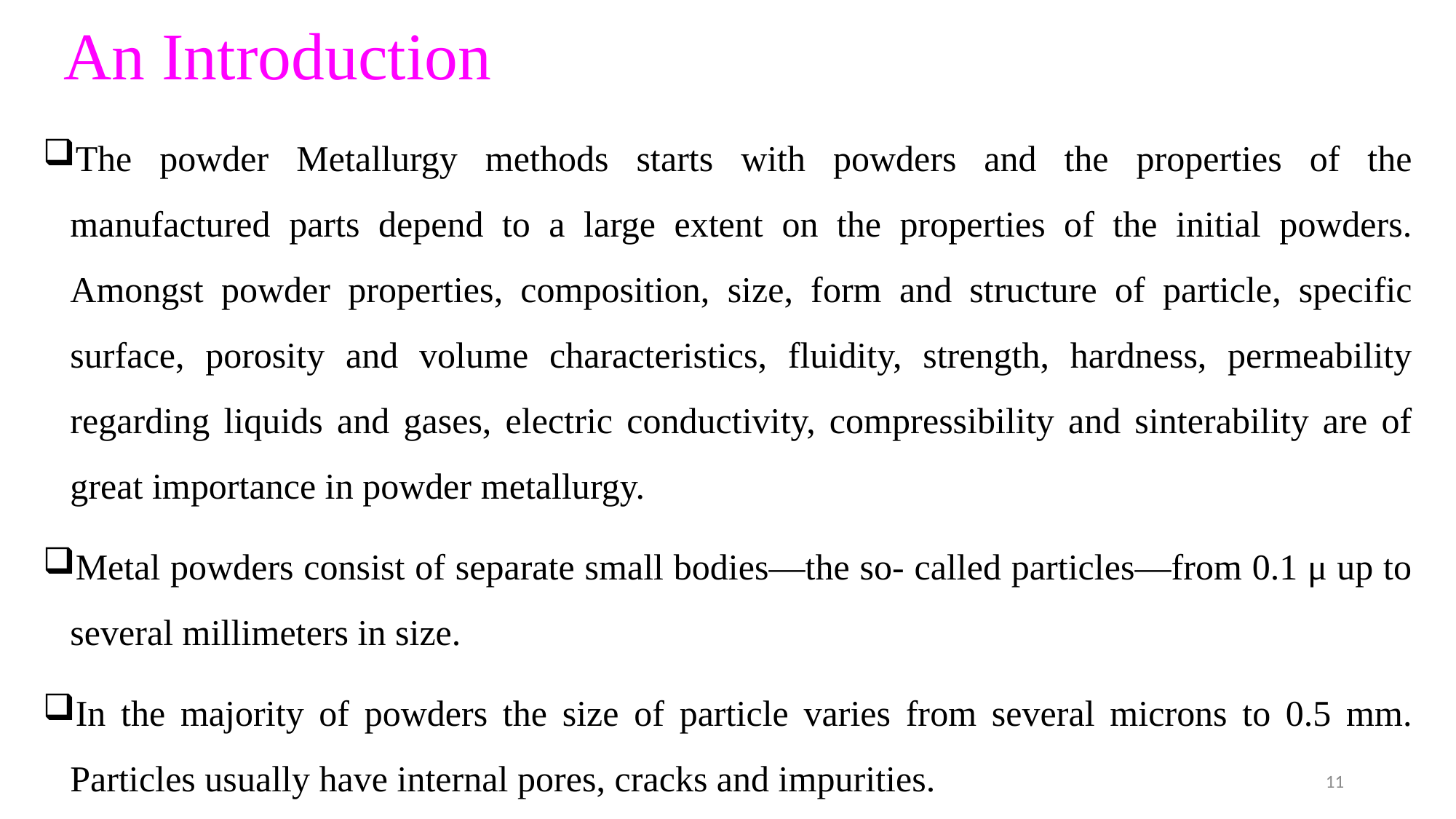

# An Introduction
The powder Metallurgy methods starts with powders and the properties of the manufactured parts depend to a large extent on the properties of the initial powders. Amongst powder properties, composition, size, form and structure of particle, specific surface, porosity and volume characteristics, fluidity, strength, hardness, permeability regarding liquids and gases, electric conductivity, compressibility and sinterability are of great importance in powder metallurgy.
Metal powders consist of separate small bodies—the so- called particles—from 0.1 μ up to several millimeters in size.
In the majority of powders the size of particle varies from several microns to 0.5 mm. Particles usually have internal pores, cracks and impurities.
11